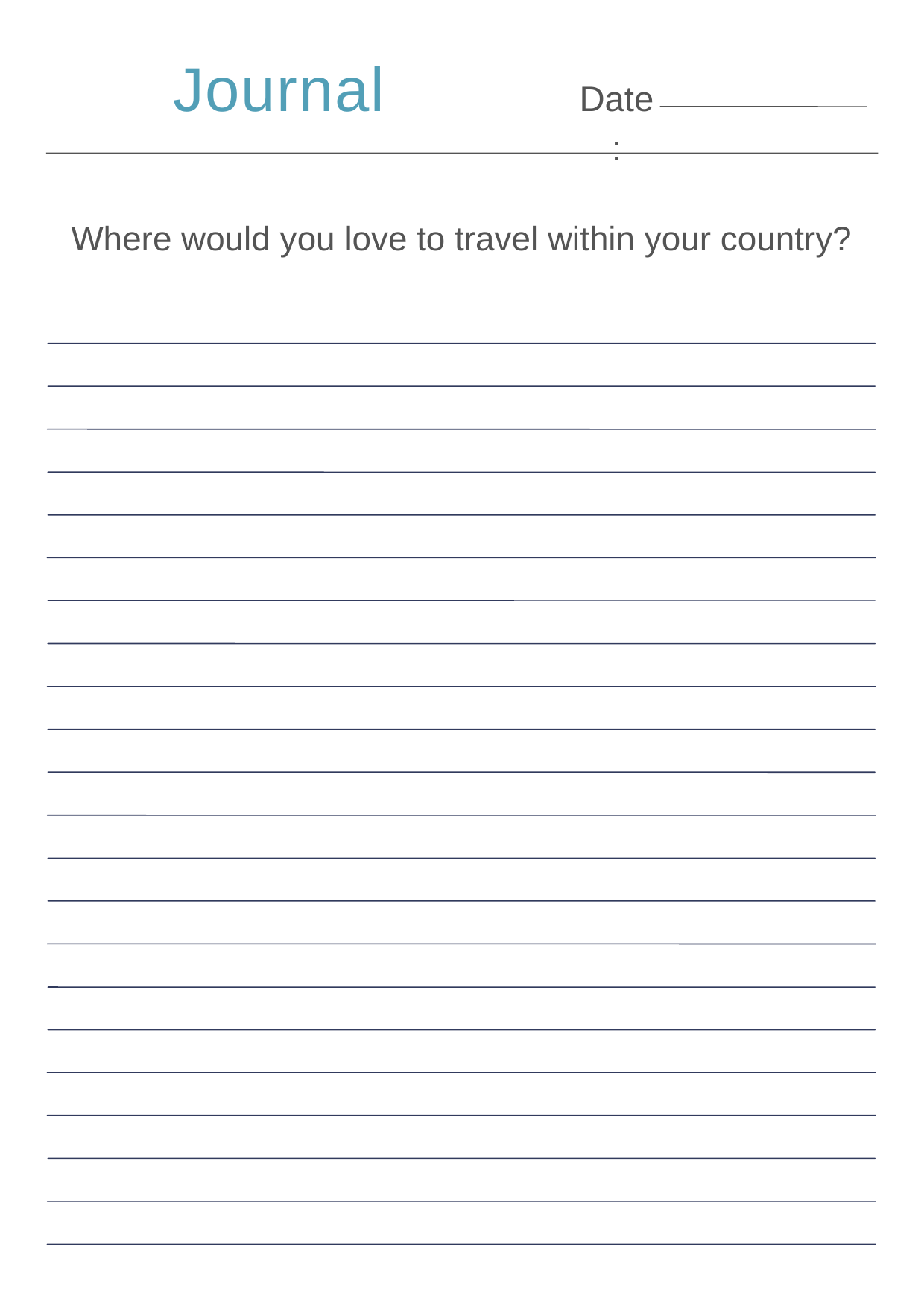

Journal
Date:

Where would you love to travel within your country?